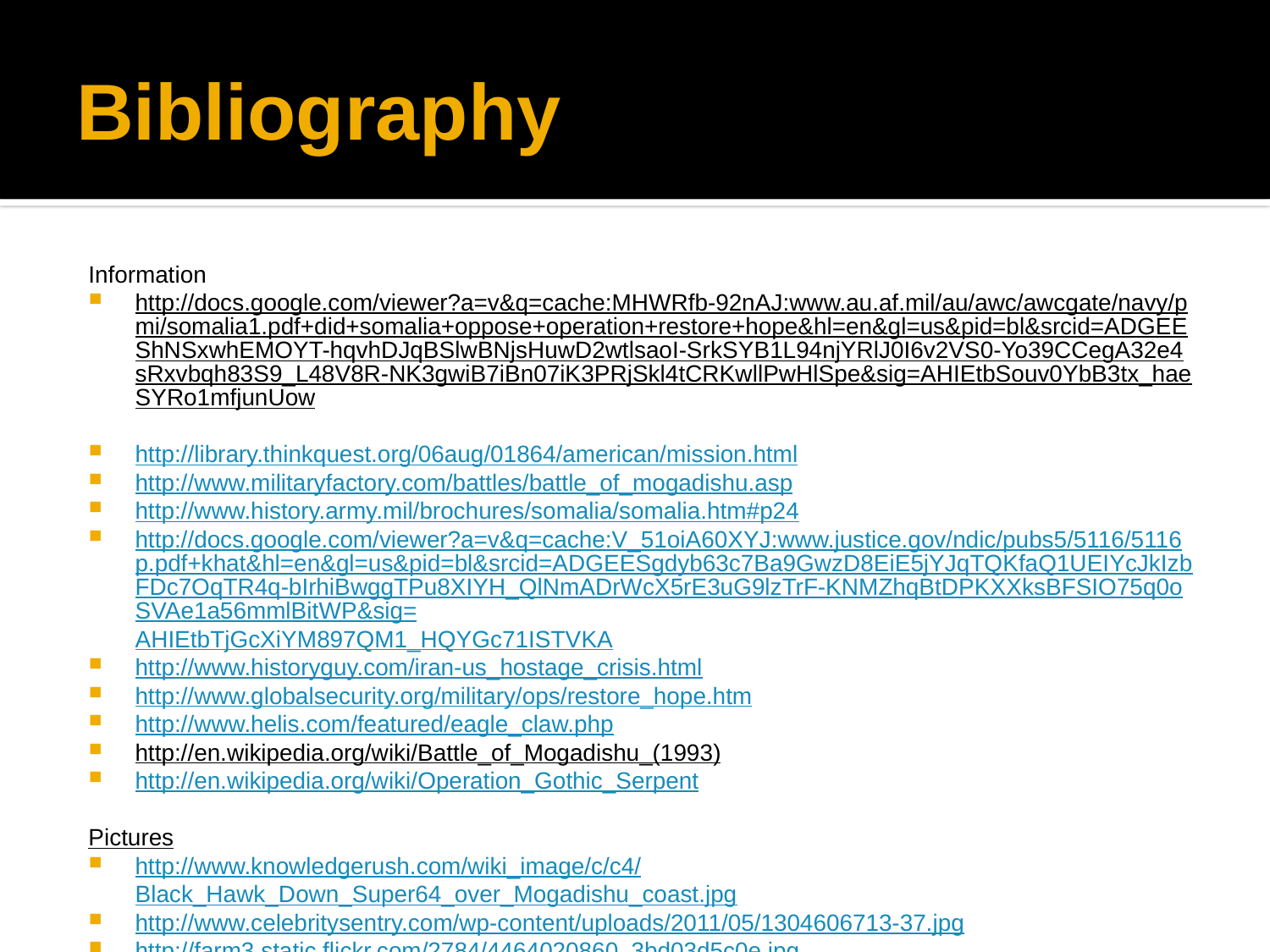

# Bibliography
Information
http://docs.google.com/viewer?a=v&q=cache:MHWRfb-92nAJ:www.au.af.mil/au/awc/awcgate/navy/pmi/somalia1.pdf+did+somalia+oppose+operation+restore+hope&hl=en&gl=us&pid=bl&srcid=ADGEEShNSxwhEMOYT-hqvhDJqBSlwBNjsHuwD2wtlsaoI-SrkSYB1L94njYRlJ0I6v2VS0-Yo39CCegA32e4sRxvbqh83S9_L48V8R-NK3gwiB7iBn07iK3PRjSkl4tCRKwllPwHlSpe&sig=AHIEtbSouv0YbB3tx_haeSYRo1mfjunUow
http://library.thinkquest.org/06aug/01864/american/mission.html
http://www.militaryfactory.com/battles/battle_of_mogadishu.asp
http://www.history.army.mil/brochures/somalia/somalia.htm#p24
http://docs.google.com/viewer?a=v&q=cache:V_51oiA60XYJ:www.justice.gov/ndic/pubs5/5116/5116p.pdf+khat&hl=en&gl=us&pid=bl&srcid=ADGEESgdyb63c7Ba9GwzD8EiE5jYJqTQKfaQ1UEIYcJkIzbFDc7OqTR4q-bIrhiBwggTPu8XIYH_QlNmADrWcX5rE3uG9lzTrF-KNMZhqBtDPKXXksBFSIO75q0oSVAe1a56mmlBitWP&sig=AHIEtbTjGcXiYM897QM1_HQYGc71ISTVKA
http://www.historyguy.com/iran-us_hostage_crisis.html
http://www.globalsecurity.org/military/ops/restore_hope.htm
http://www.helis.com/featured/eagle_claw.php
http://en.wikipedia.org/wiki/Battle_of_Mogadishu_(1993)
http://en.wikipedia.org/wiki/Operation_Gothic_Serpent

Pictures
http://www.knowledgerush.com/wiki_image/c/c4/Black_Hawk_Down_Super64_over_Mogadishu_coast.jpg
http://www.celebritysentry.com/wp-content/uploads/2011/05/1304606713-37.jpg
http://farm3.static.flickr.com/2784/4464020860_3bd03d5c0e.jpg
http://www.the-reel-mccoy.com/movies/2002/images/BlackHawkDown3.jpg
http://static.guim.co.uk/sys-images/Guardian/Pix/pictures/2007/03/21/mog372.jpg
http://cdn-english.alshahid.net/wp-content/uploads/2010/11/dead-somalis.jpeg
http://moblog.net/media/c/r/i/crickson/military-graveyard.jpg
http://www.nato.int/kfor/media/photos/2002/big/b020311b.jpg